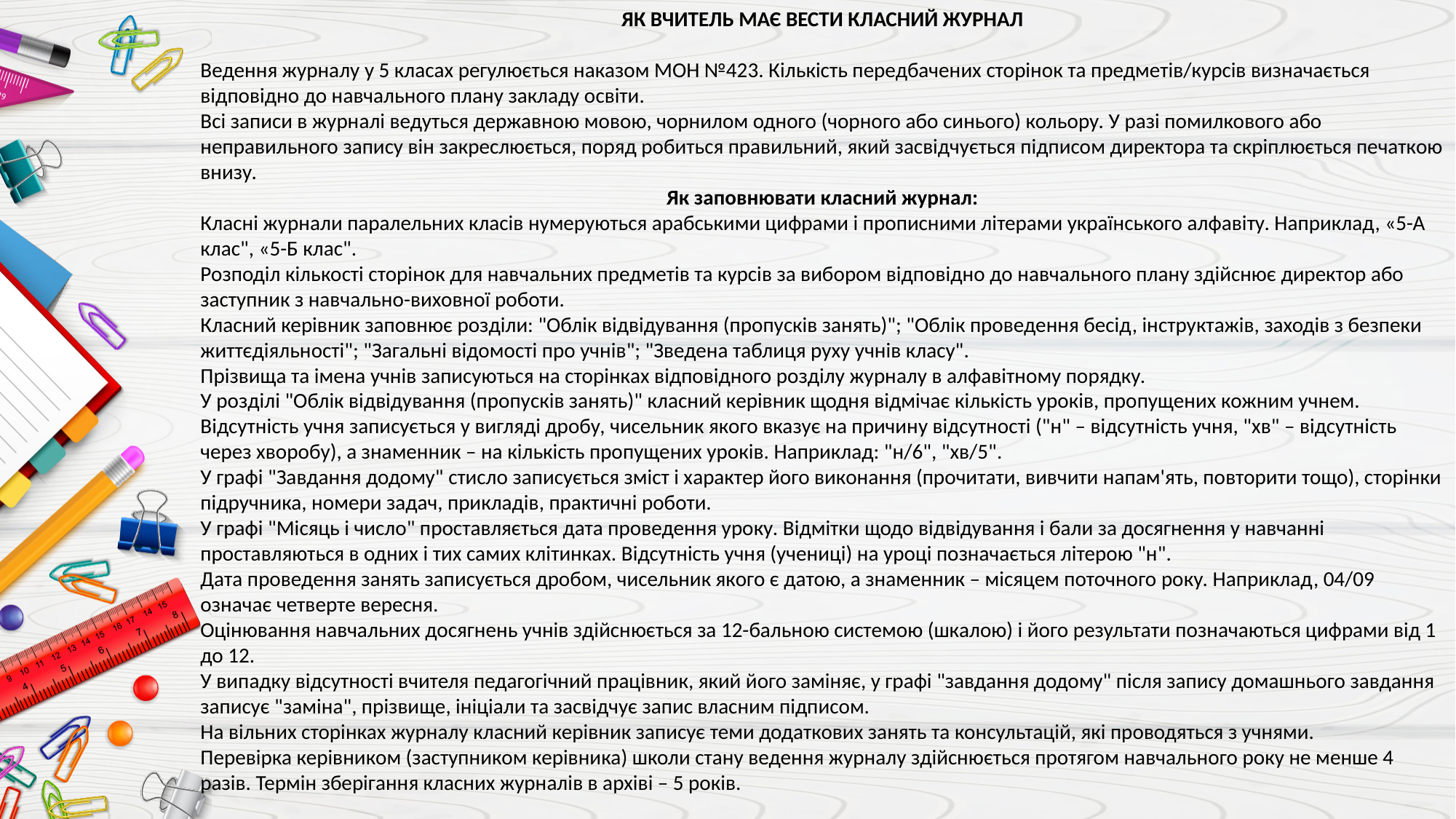

ЯК ВЧИТЕЛЬ МАЄ ВЕСТИ КЛАСНИЙ ЖУРНАЛ

Ведення журналу у 5 класах регулюється наказом МОН №423. Кількість передбачених сторінок та предметів/курсів визначається відповідно до навчального плану закладу освіти.
Всі записи в журналі ведуться державною мовою, чорнилом одного (чорного або синього) кольору. У разі помилкового або неправильного запису він закреслюється, поряд робиться правильний, який засвідчується підписом директора та скріплюється печаткою внизу.
Як заповнювати класний журнал:
Класні журнали паралельних класів нумеруються арабськими цифрами і прописними літерами українського алфавіту. Наприклад, «5-А клас", «5-Б клас".
Розподіл кількості сторінок для навчальних предметів та курсів за вибором відповідно до навчального плану здійснює директор або заступник з навчально-виховної роботи.
Класний керівник заповнює розділи: "Облік відвідування (пропусків занять)"; "Облік проведення бесід, інструктажів, заходів з безпеки життєдіяльності"; "Загальні відомості про учнів"; "Зведена таблиця руху учнів класу".
Прізвища та імена учнів записуються на сторінках відповідного розділу журналу в алфавітному порядку.
У розділі "Облік відвідування (пропусків занять)" класний керівник щодня відмічає кількість уроків, пропущених кожним учнем. Відсутність учня записується у вигляді дробу, чисельник якого вказує на причину відсутності ("н" – відсутність учня, "хв" – відсутність через хворобу), а знаменник – на кількість пропущених уроків. Наприклад: "н/6", "хв/5".
У графі "Завдання додому" стисло записується зміст і характер його виконання (прочитати, вивчити напам'ять, повторити тощо), сторінки підручника, номери задач, прикладів, практичні роботи.
У графі "Місяць і число" проставляється дата проведення уроку. Відмітки щодо відвідування і бали за досягнення у навчанні проставляються в одних і тих самих клітинках. Відсутність учня (учениці) на уроці позначається літерою "н".
Дата проведення занять записується дробом, чисельник якого є датою, а знаменник – місяцем поточного року. Наприклад, 04/09 означає четверте вересня.
Оцінювання навчальних досягнень учнів здійснюється за 12-бальною системою (шкалою) і його результати позначаються цифрами від 1 до 12.
У випадку відсутності вчителя педагогічний працівник, який його заміняє, у графі "завдання додому" після запису домашнього завдання записує "заміна", прізвище, ініціали та засвідчує запис власним підписом.
На вільних сторінках журналу класний керівник записує теми додаткових занять та консультацій, які проводяться з учнями.
Перевірка керівником (заступником керівника) школи стану ведення журналу здійснюється протягом навчального року не менше 4 разів. Термін зберігання класних журналів в архіві – 5 років.